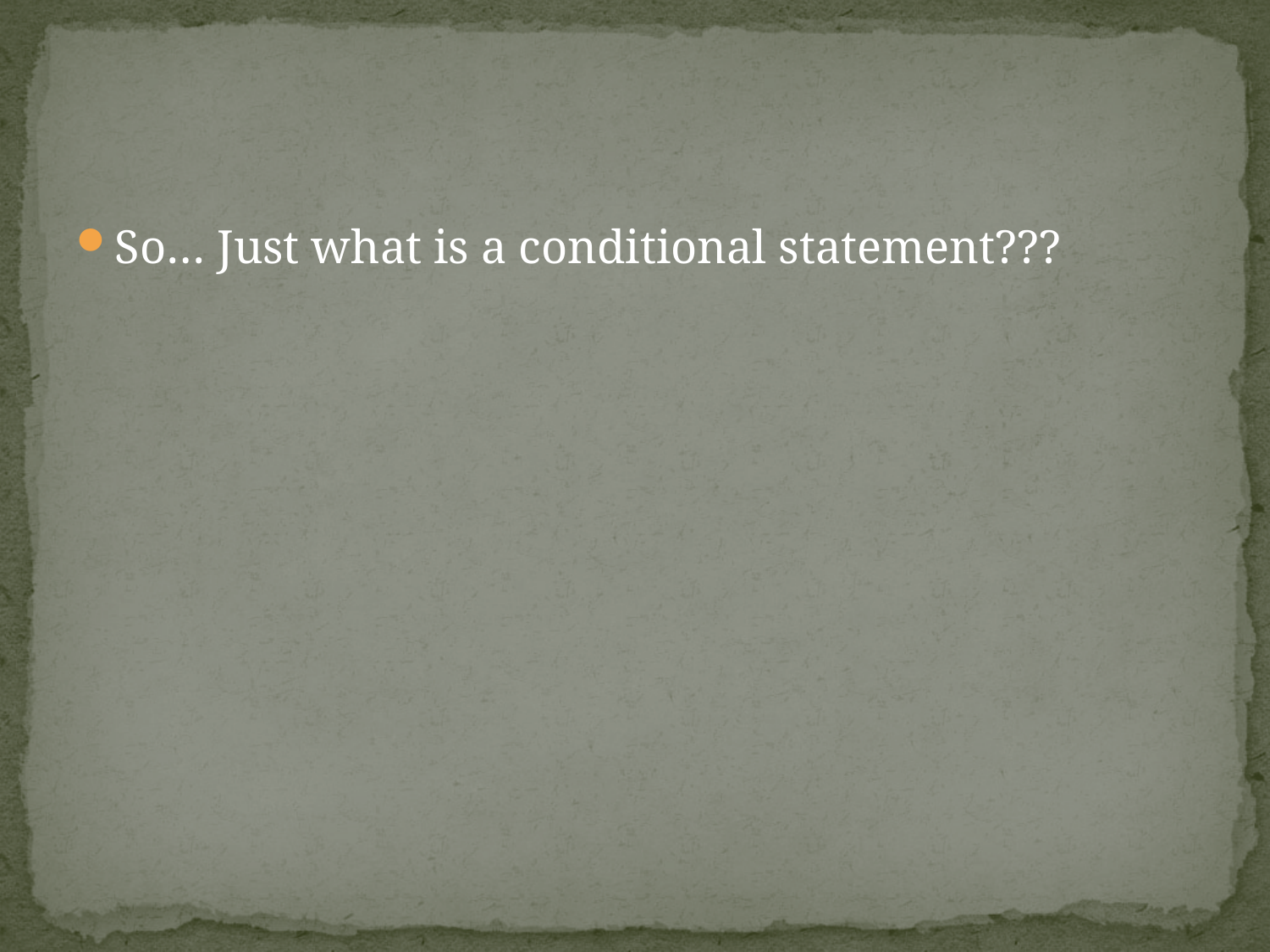

#
So… Just what is a conditional statement???